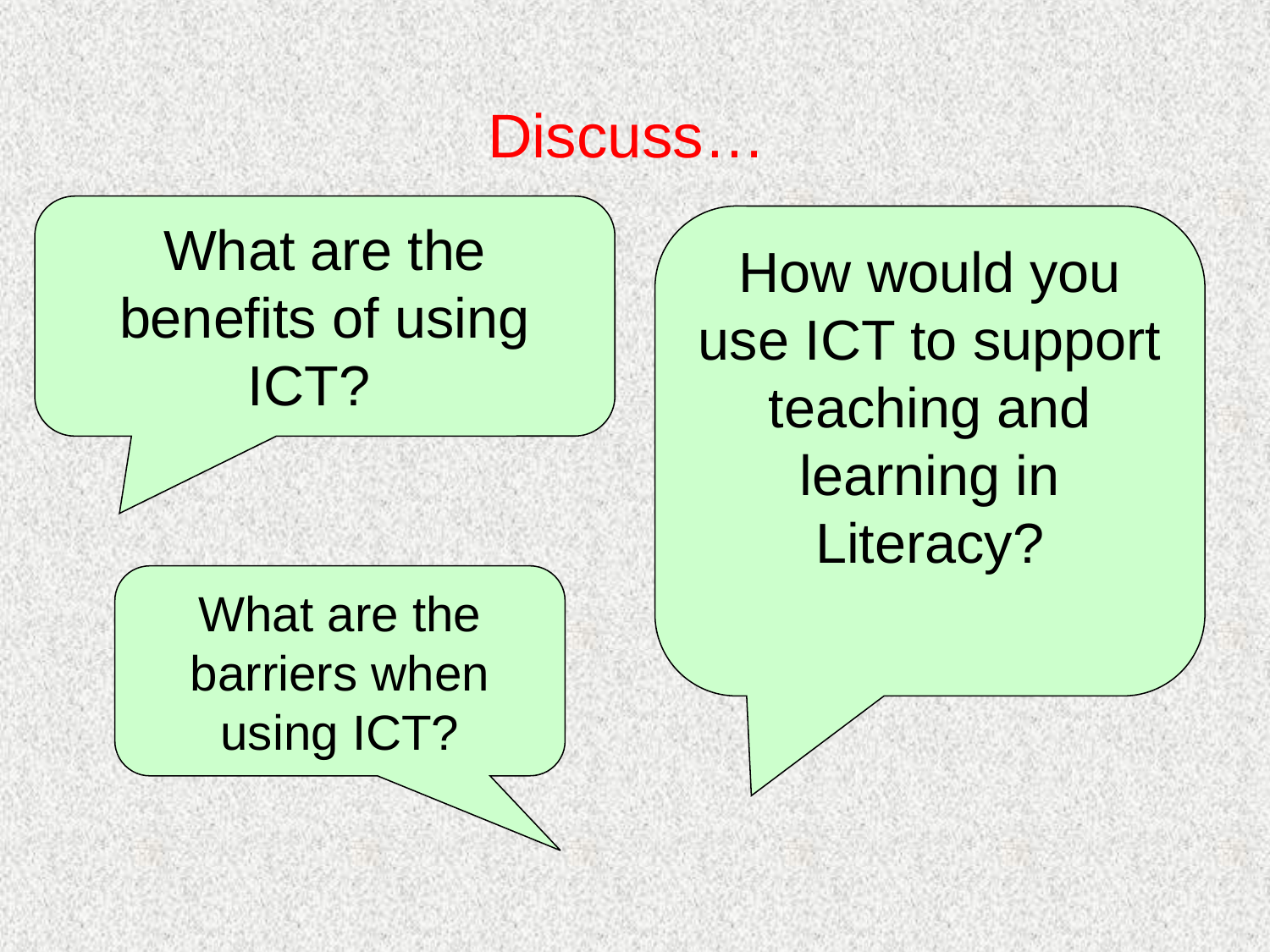

# Discuss…
What are the benefits of using ICT?
How would you use ICT to support teaching and learning in Literacy?

What are the barriers when using ICT?